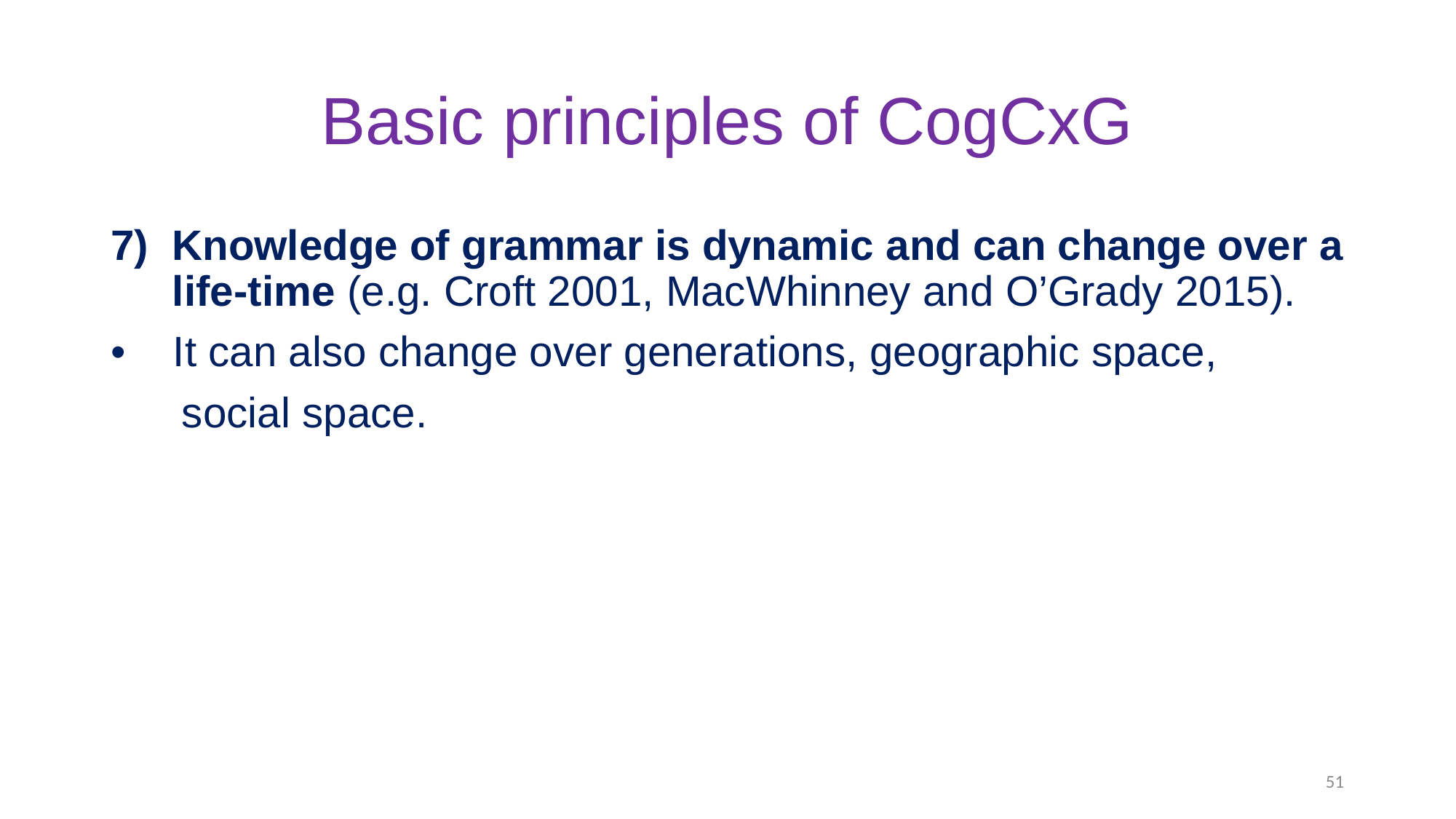

# Basic principles of CogCxG
Knowledge of grammar is dynamic and can change over a life-time (e.g. Croft 2001, MacWhinney and O’Grady 2015).
•    It can also change over generations, geographic space,
      social space.

51